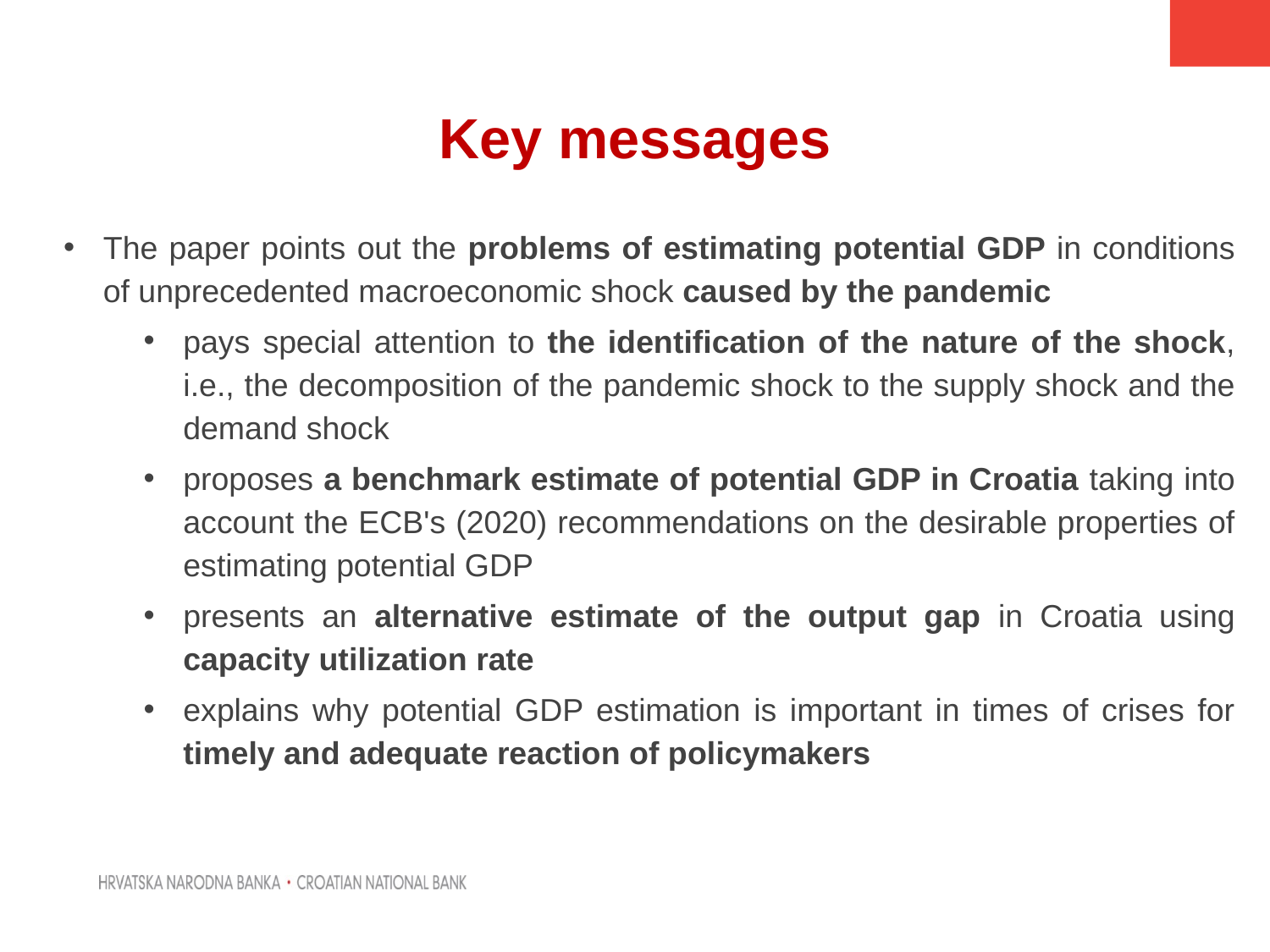

Key messages
The paper points out the problems of estimating potential GDP in conditions of unprecedented macroeconomic shock caused by the pandemic
pays special attention to the identification of the nature of the shock, i.e., the decomposition of the pandemic shock to the supply shock and the demand shock
proposes a benchmark estimate of potential GDP in Croatia taking into account the ECB's (2020) recommendations on the desirable properties of estimating potential GDP
presents an alternative estimate of the output gap in Croatia using capacity utilization rate
explains why potential GDP estimation is important in times of crises for timely and adequate reaction of policymakers
11